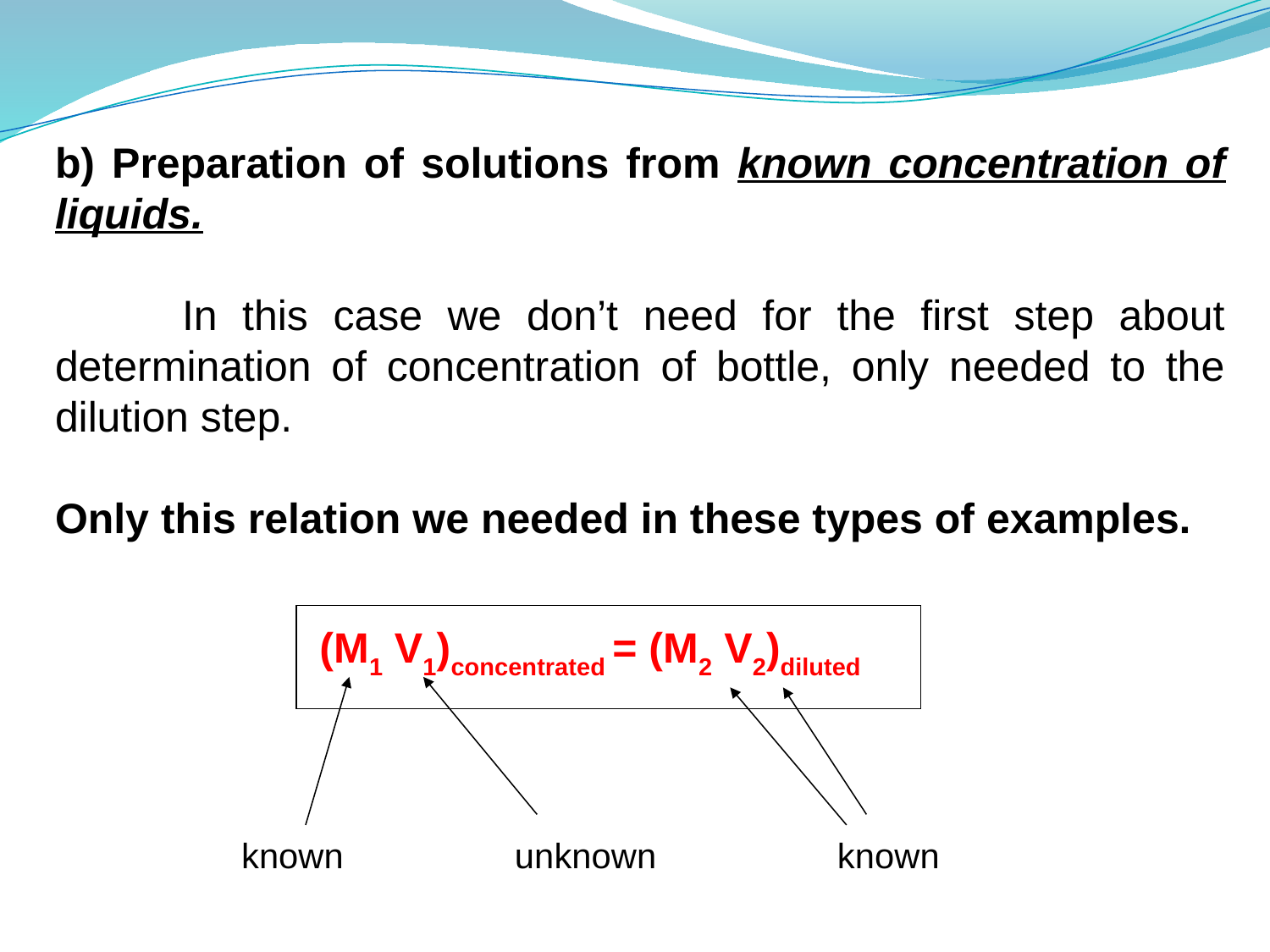

b) Preparation of solutions from known concentration of liquids.

	In this case we don’t need for the first step about determination of concentration of bottle, only needed to the dilution step.

Only this relation we needed in these types of examples.

	(M1 V1)concentrated = (M2 V2)diluted

     known	       unknown		 known